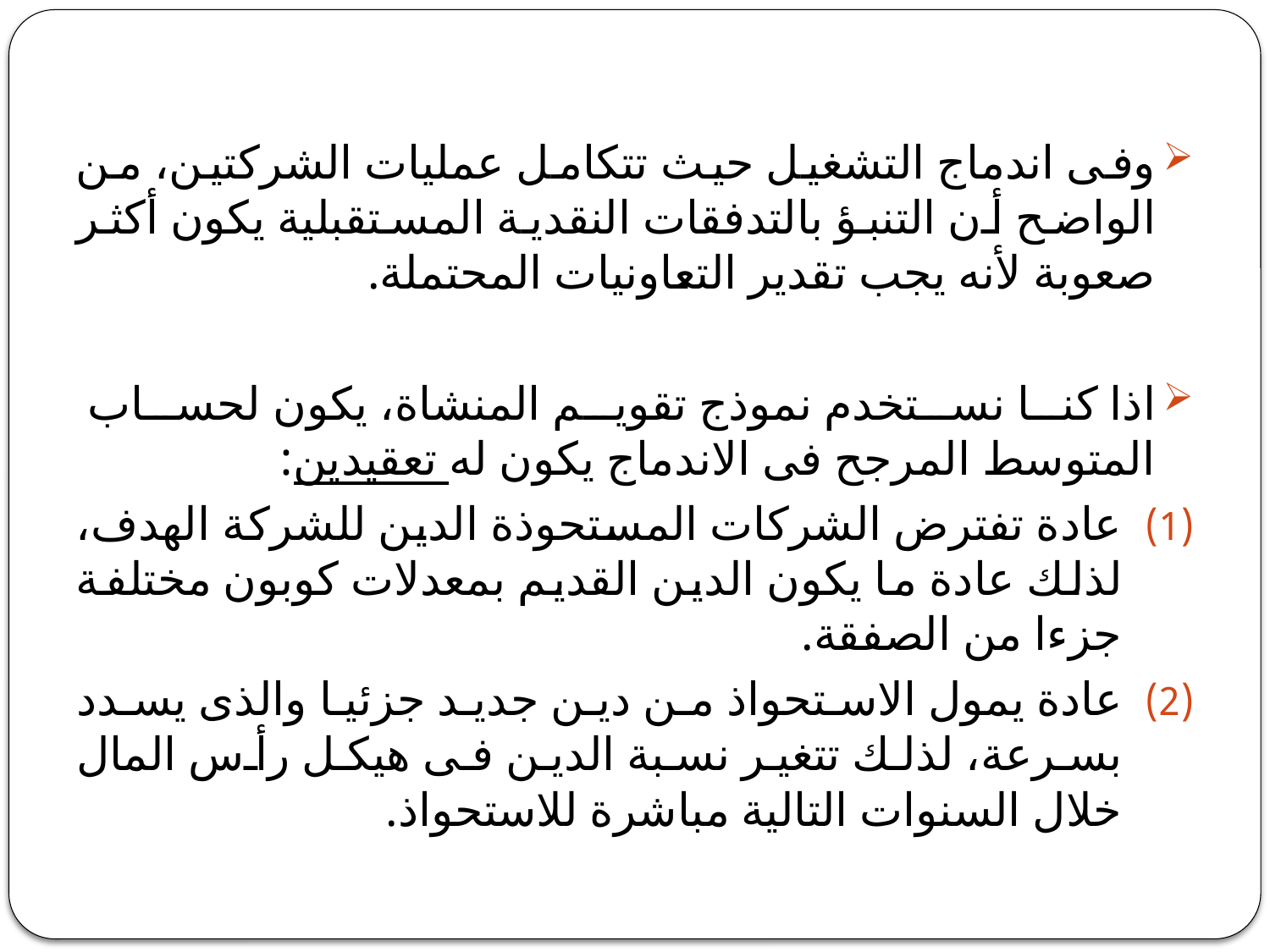

#
وفى اندماج التشغيل حيث تتكامل عمليات الشركتين، من الواضح أن التنبؤ بالتدفقات النقدية المستقبلية يكون أكثر صعوبة لأنه يجب تقدير التعاونيات المحتملة.

اذا كنا نستخدم نموذج تقويم المنشاة، يكون لحساب  المتوسط المرجح فى الاندماج يكون له تعقيدين:
عادة تفترض الشركات المستحوذة الدين للشركة الهدف، لذلك عادة ما يكون الدين القديم بمعدلات كوبون مختلفة جزءا من الصفقة.
عادة يمول الاستحواذ من دين جديد جزئيا والذى يسدد بسرعة، لذلك تتغير نسبة الدين فى هيكل رأس المال خلال السنوات التالية مباشرة للاستحواذ.